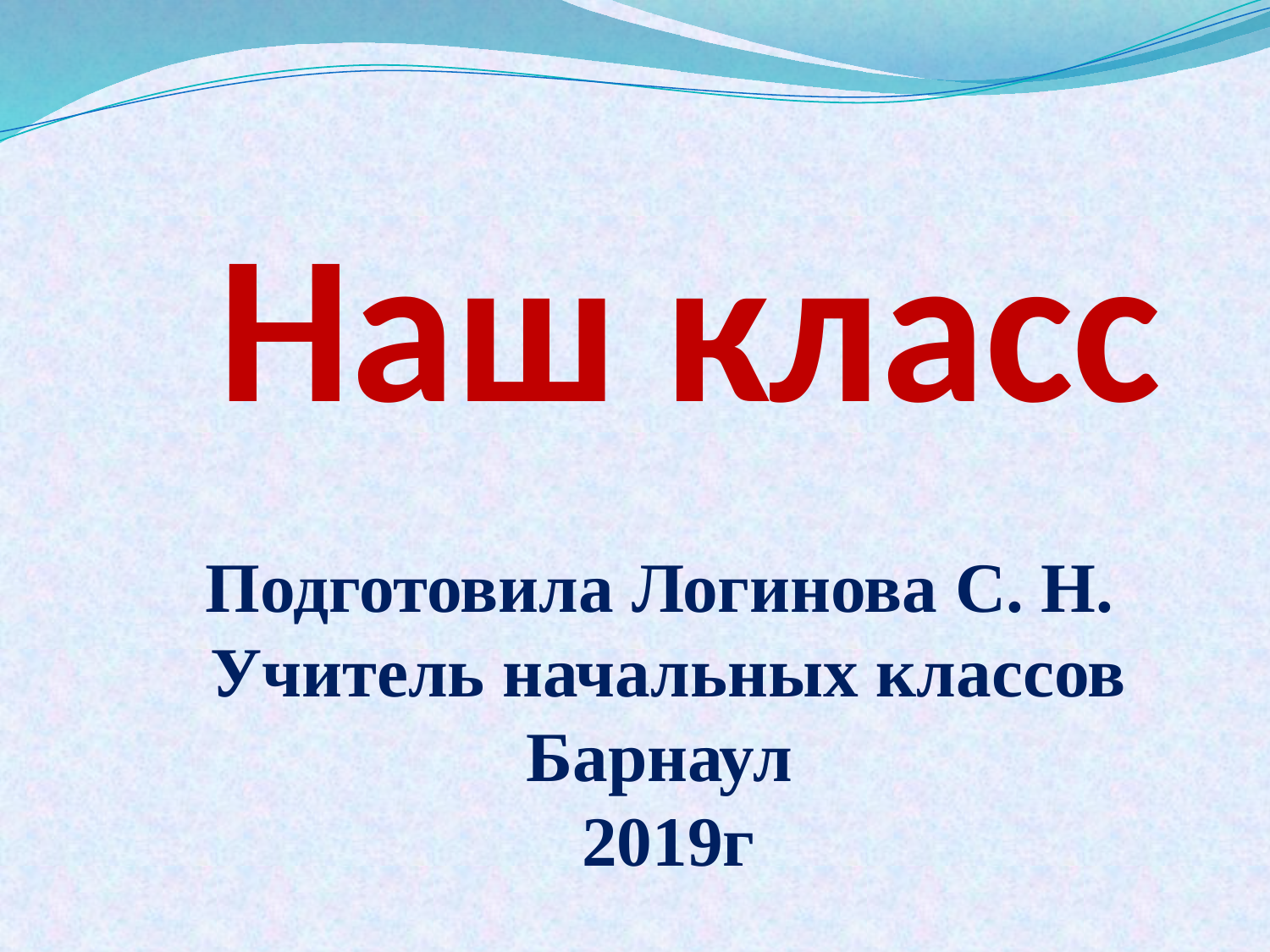

# Наш класс
Подготовила Логинова С. Н.
Учитель начальных классов
Барнаул
2019г